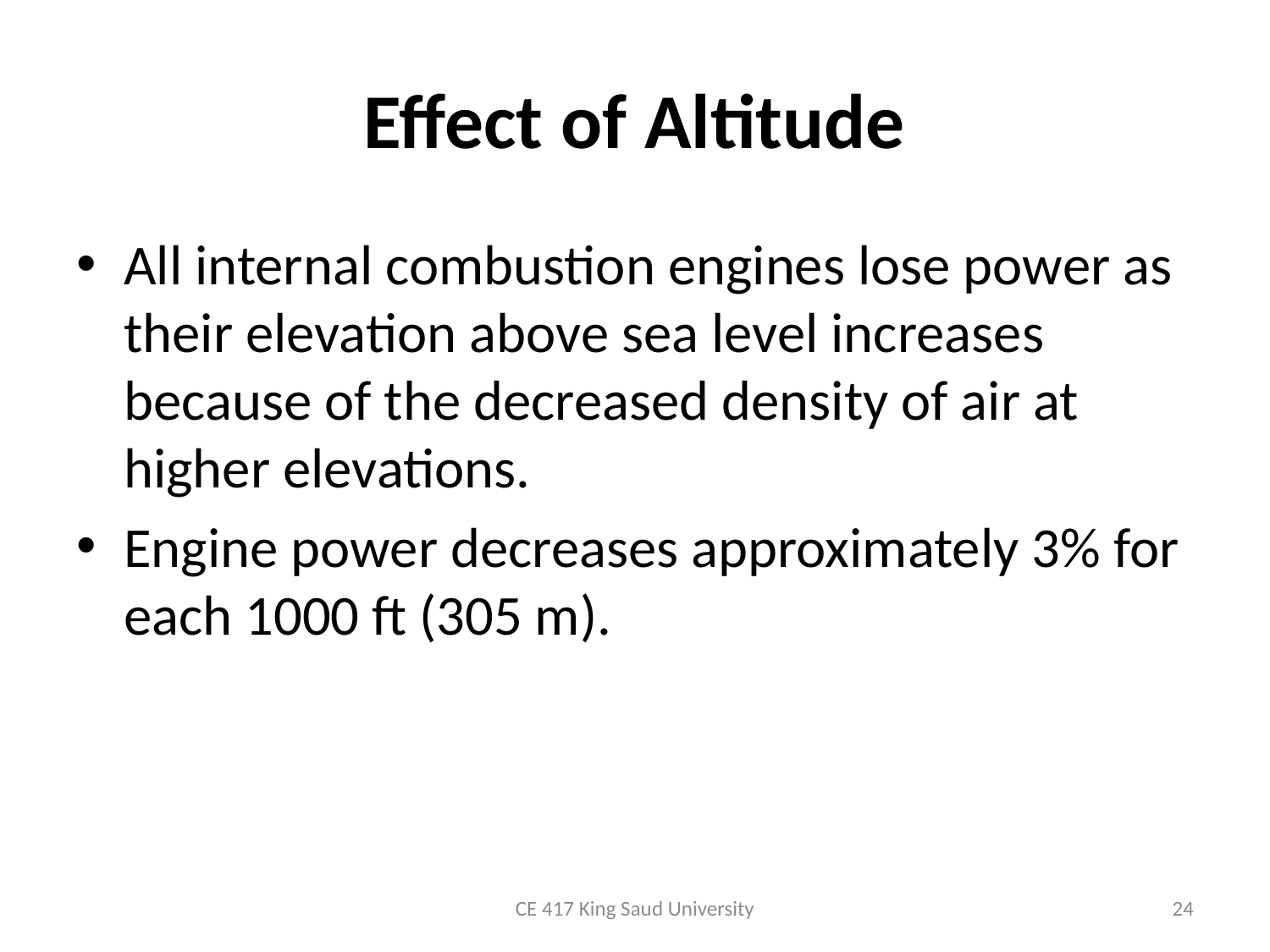

# Effect of Altitude
All internal combustion engines lose power as their elevation above sea level increases because of the decreased density of air at higher elevations.
Engine power decreases approximately 3% for each 1000 ft (305 m).
CE 417 King Saud University
24